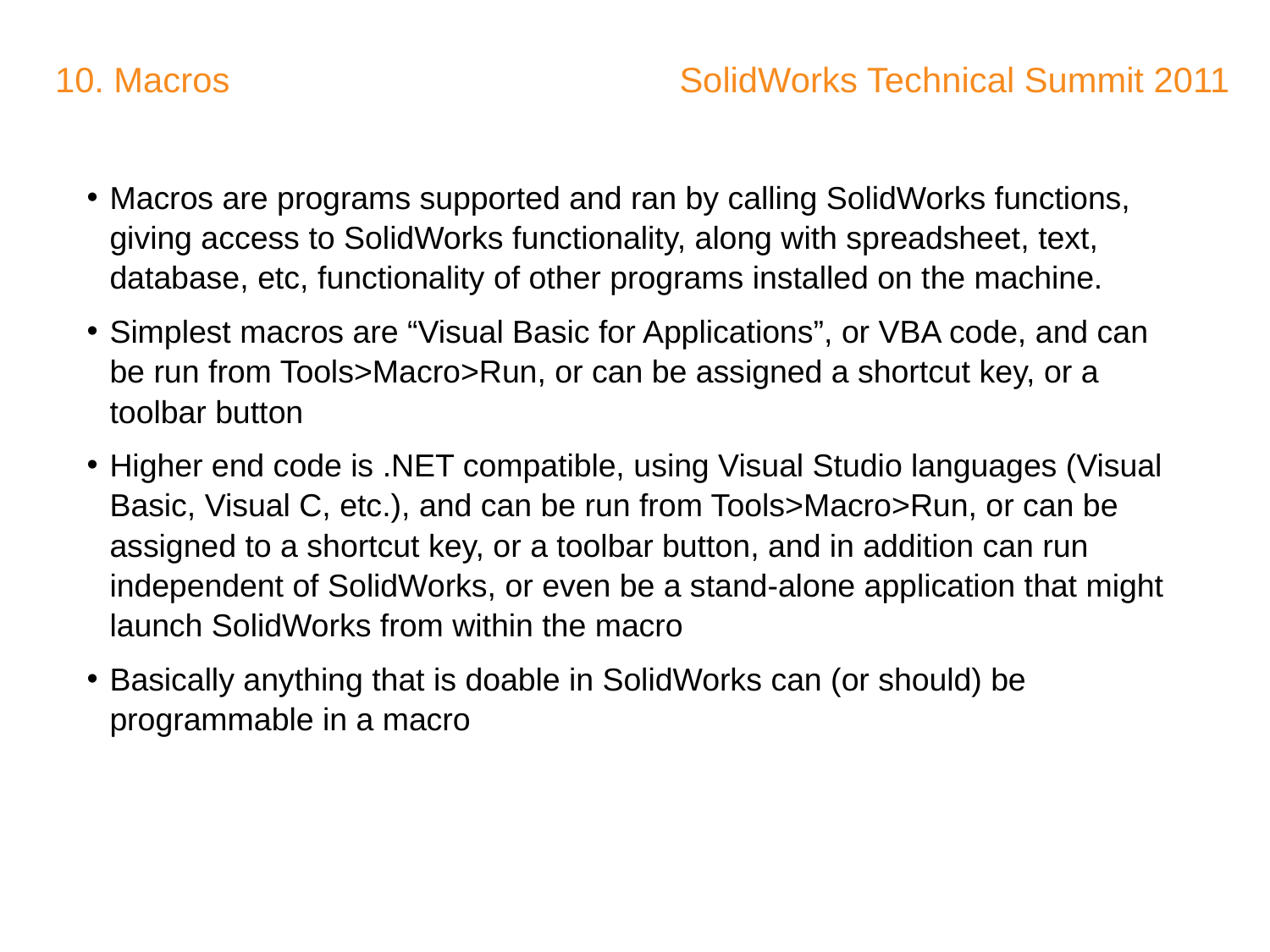

10. Macros
SolidWorks Technical Summit 2011
Macros are programs supported and ran by calling SolidWorks functions, giving access to SolidWorks functionality, along with spreadsheet, text, database, etc, functionality of other programs installed on the machine.
Simplest macros are “Visual Basic for Applications”, or VBA code, and can be run from Tools>Macro>Run, or can be assigned a shortcut key, or a toolbar button
Higher end code is .NET compatible, using Visual Studio languages (Visual Basic, Visual C, etc.), and can be run from Tools>Macro>Run, or can be assigned to a shortcut key, or a toolbar button, and in addition can run independent of SolidWorks, or even be a stand-alone application that might launch SolidWorks from within the macro
Basically anything that is doable in SolidWorks can (or should) be programmable in a macro